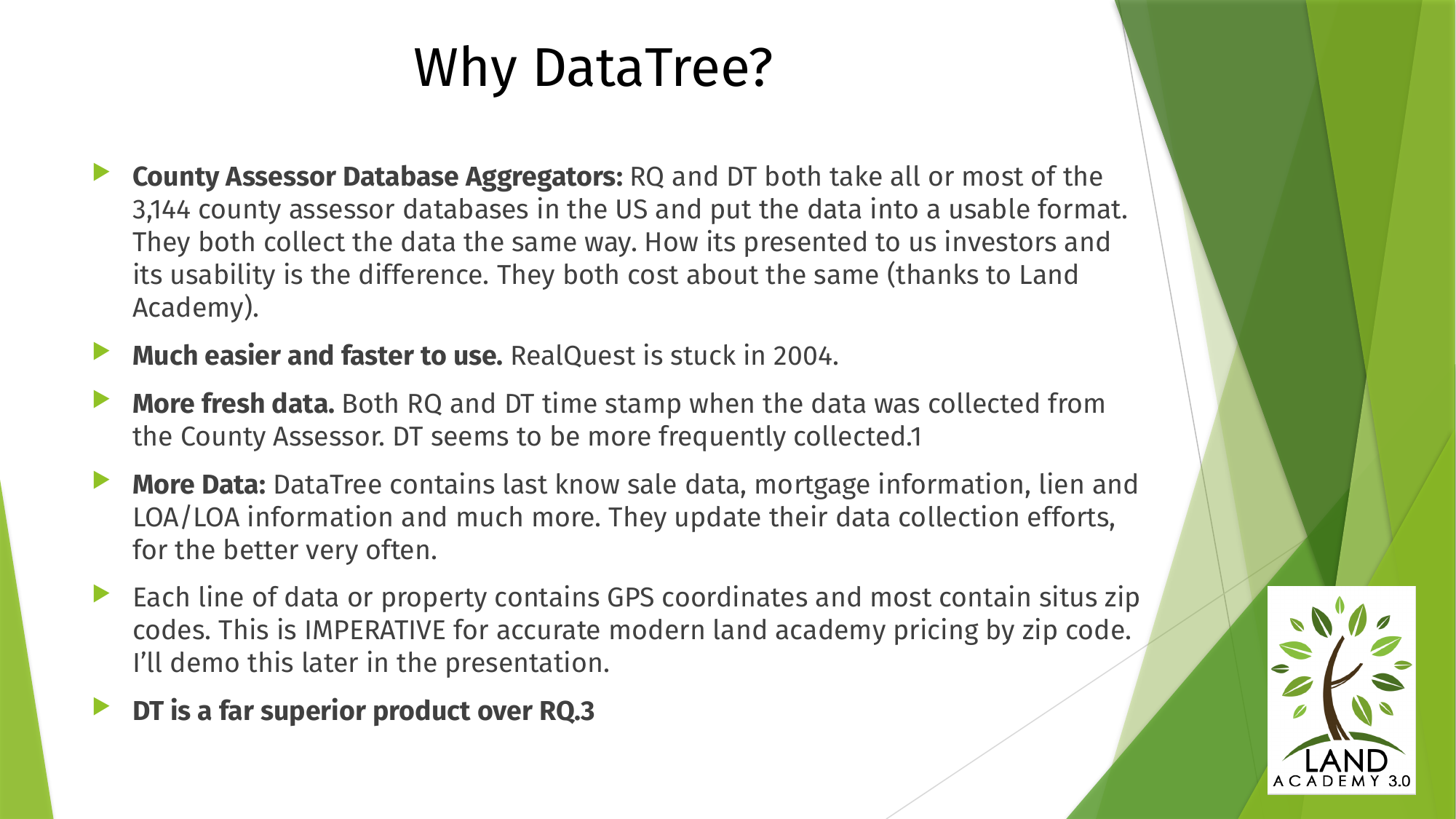

# Why DataTree?
County Assessor Database Aggregators: RQ and DT both take all or most of the 3,144 county assessor databases in the US and put the data into a usable format. They both collect the data the same way. How its presented to us investors and its usability is the difference. They both cost about the same (thanks to Land Academy).
Much easier and faster to use. RealQuest is stuck in 2004.
More fresh data. Both RQ and DT time stamp when the data was collected from the County Assessor. DT seems to be more frequently collected.1
More Data: DataTree contains last know sale data, mortgage information, lien and LOA/LOA information and much more. They update their data collection efforts, for the better very often.
Each line of data or property contains GPS coordinates and most contain situs zip codes. This is IMPERATIVE for accurate modern land academy pricing by zip code. I’ll demo this later in the presentation.
DT is a far superior product over RQ.3